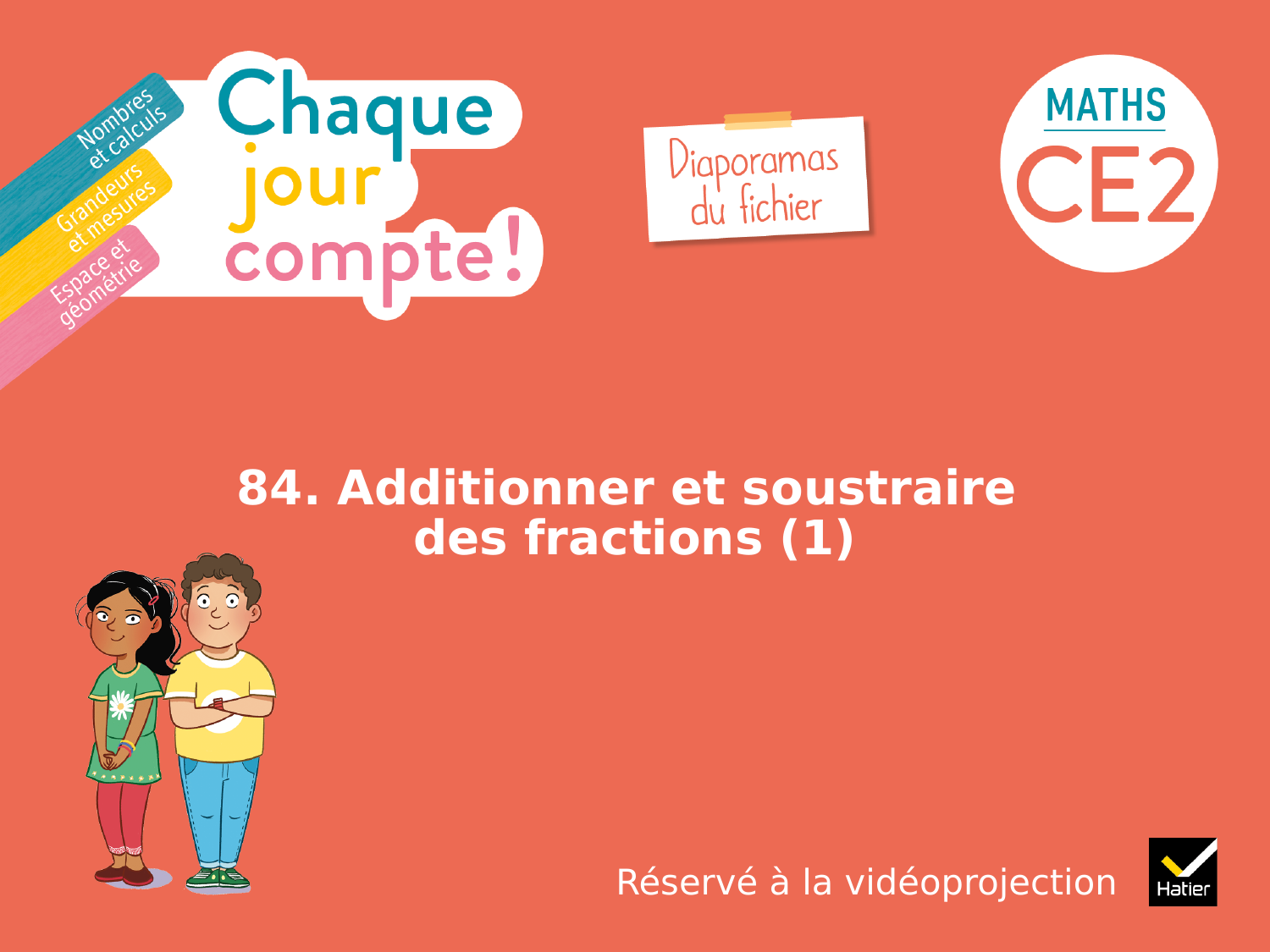

# 84. Additionner et soustraire des fractions (1)